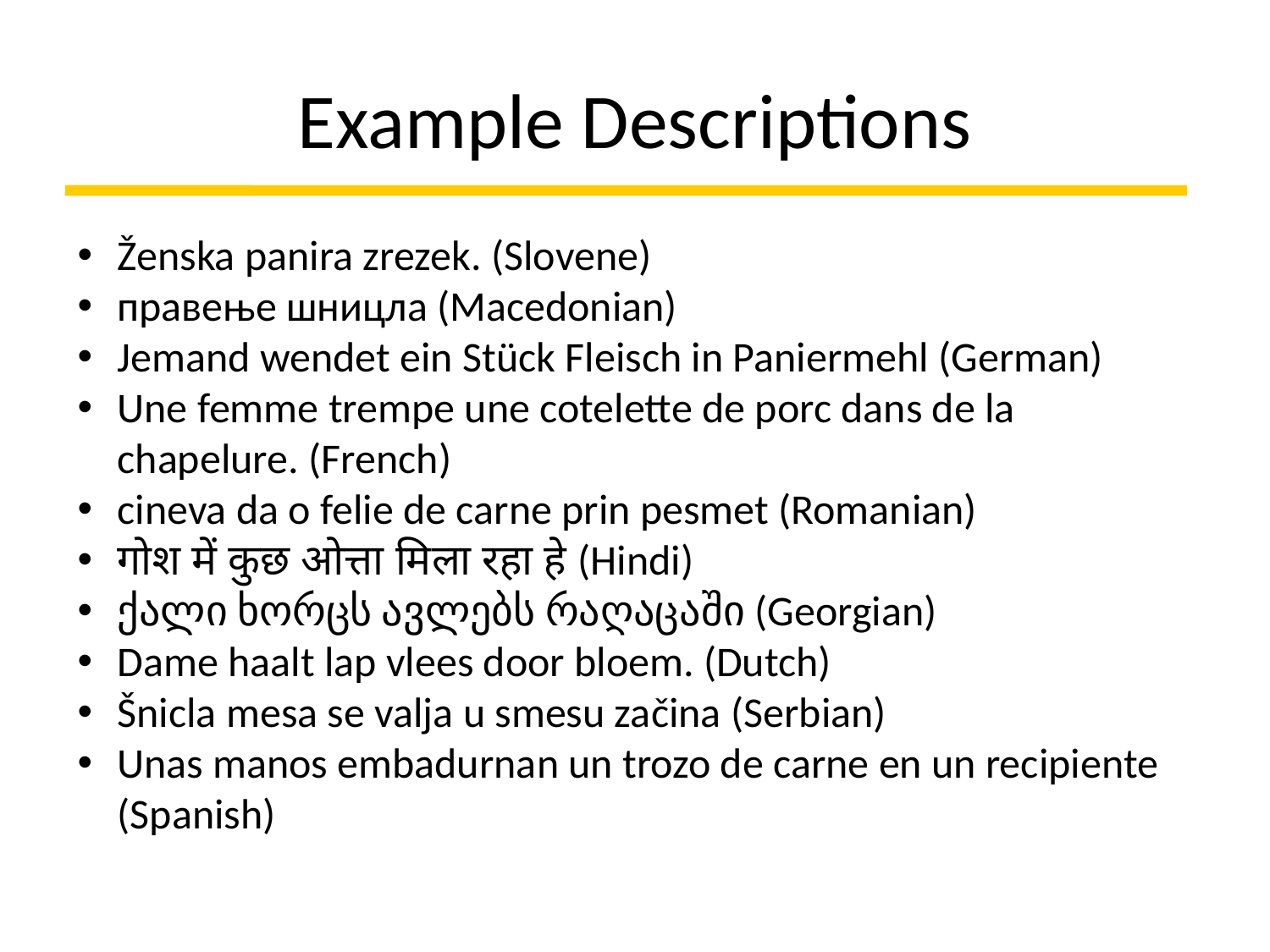

# Example Descriptions

Ženska panira zrezek. (Slovene)
правење шницла (Macedonian)
Jemand wendet ein Stück Fleisch in Paniermehl (German)
Une femme trempe une cotelette de porc dans de la chapelure. (French)
cineva da o felie de carne prin pesmet (Romanian)
गोश में कुछ ओत्ता मिला रहा हे (Hindi)
ქალი ხორცს ავლებს რაღაცაში (Georgian)
Dame haalt lap vlees door bloem. (Dutch)
Šnicla mesa se valja u smesu začina (Serbian)
Unas manos embadurnan un trozo de carne en un recipiente (Spanish)